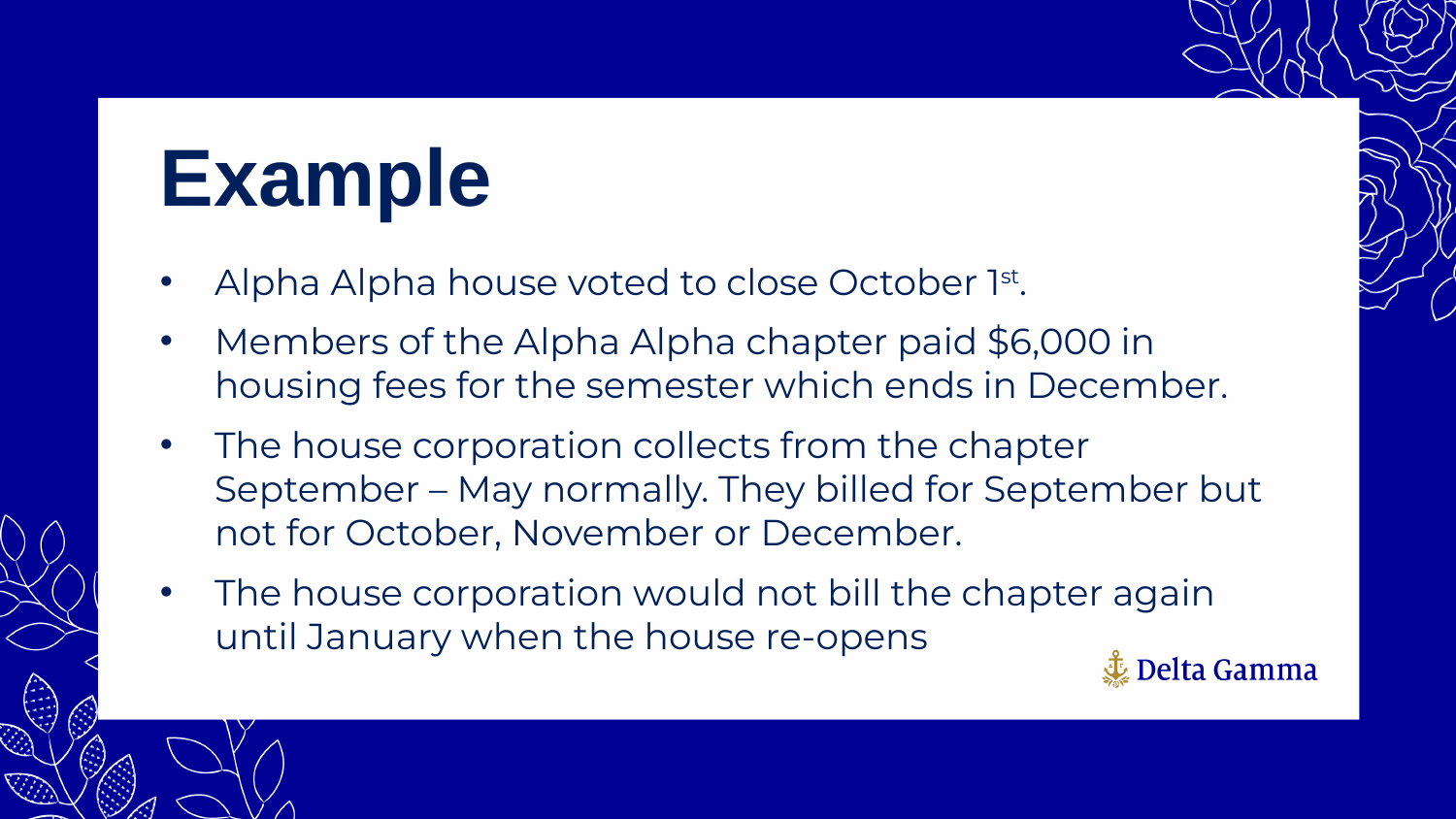

Example
Alpha Alpha house voted to close October 1st.
Members of the Alpha Alpha chapter paid $6,000 in housing fees for the semester which ends in December.
The house corporation collects from the chapter September – May normally. They billed for September but not for October, November or December.
The house corporation would not bill the chapter again until January when the house re-opens